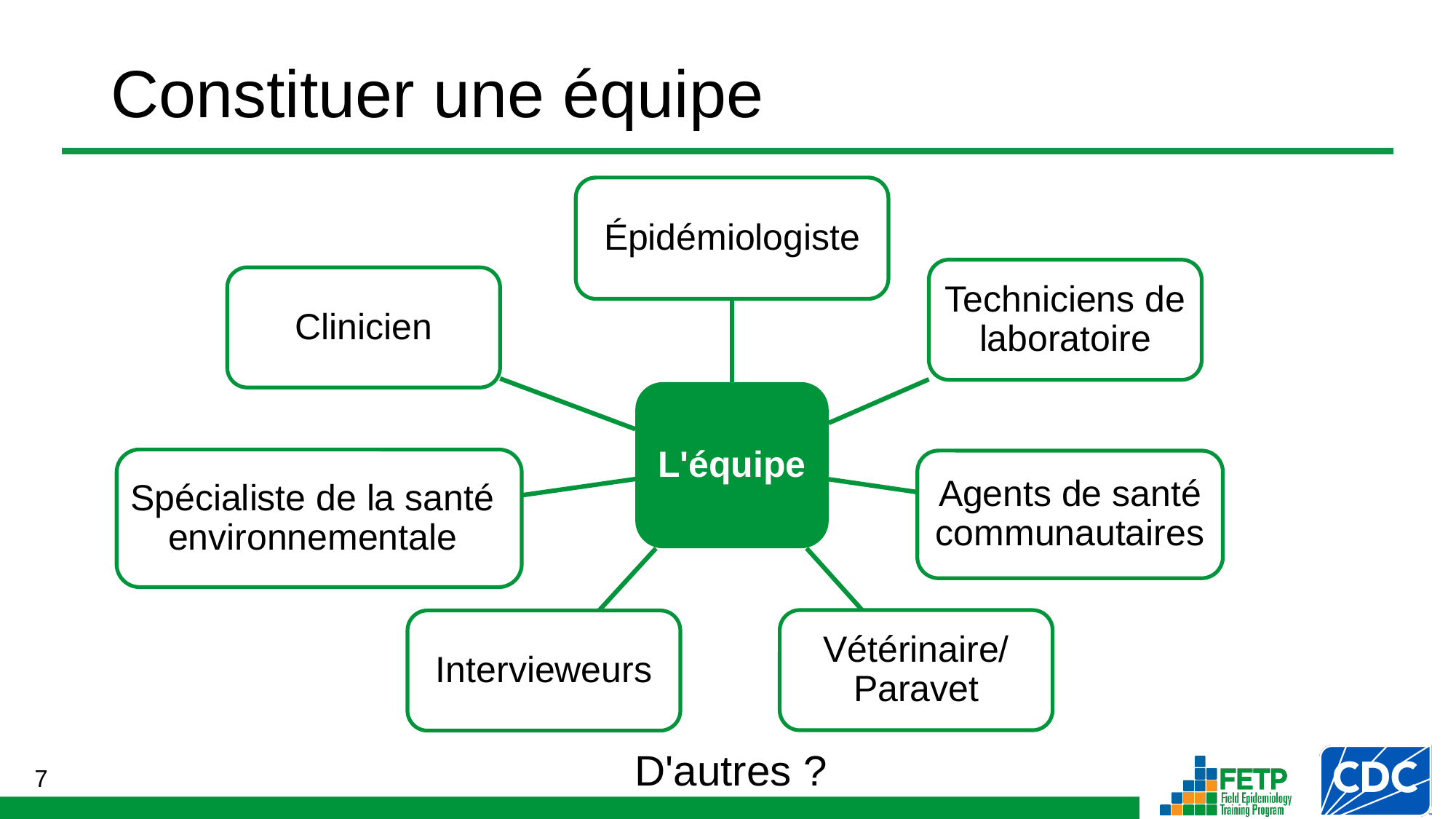

# Constituer une équipe

Épidémiologiste

Techniciens de laboratoire

Clinicien

L'équipe

Spécialiste de la santé environnementale
Agents de santé communautaires

Vétérinaire/ Paravet
Intervieweurs
D'autres ?